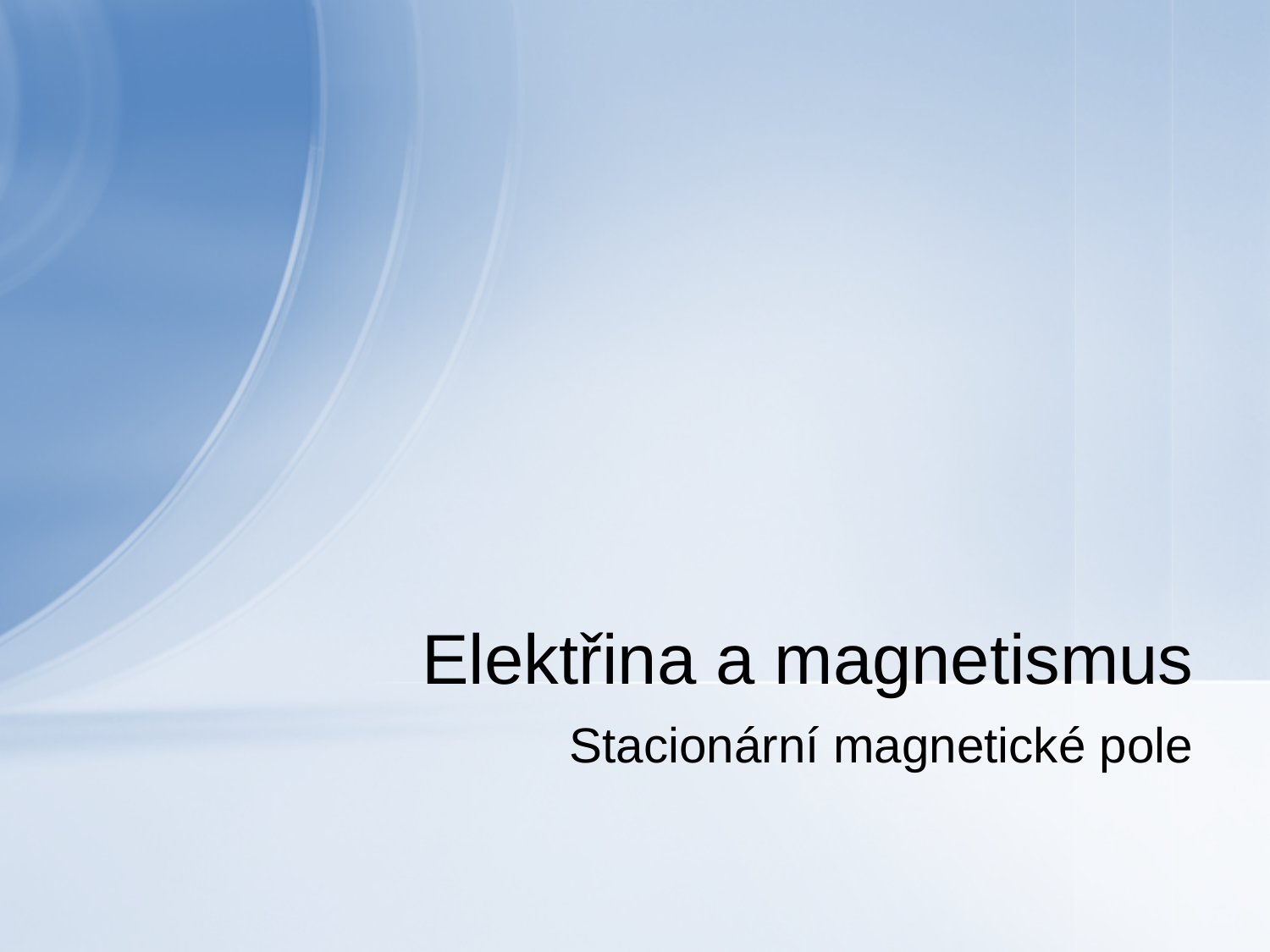

# Elektřina a magnetismus
Stacionární magnetické pole